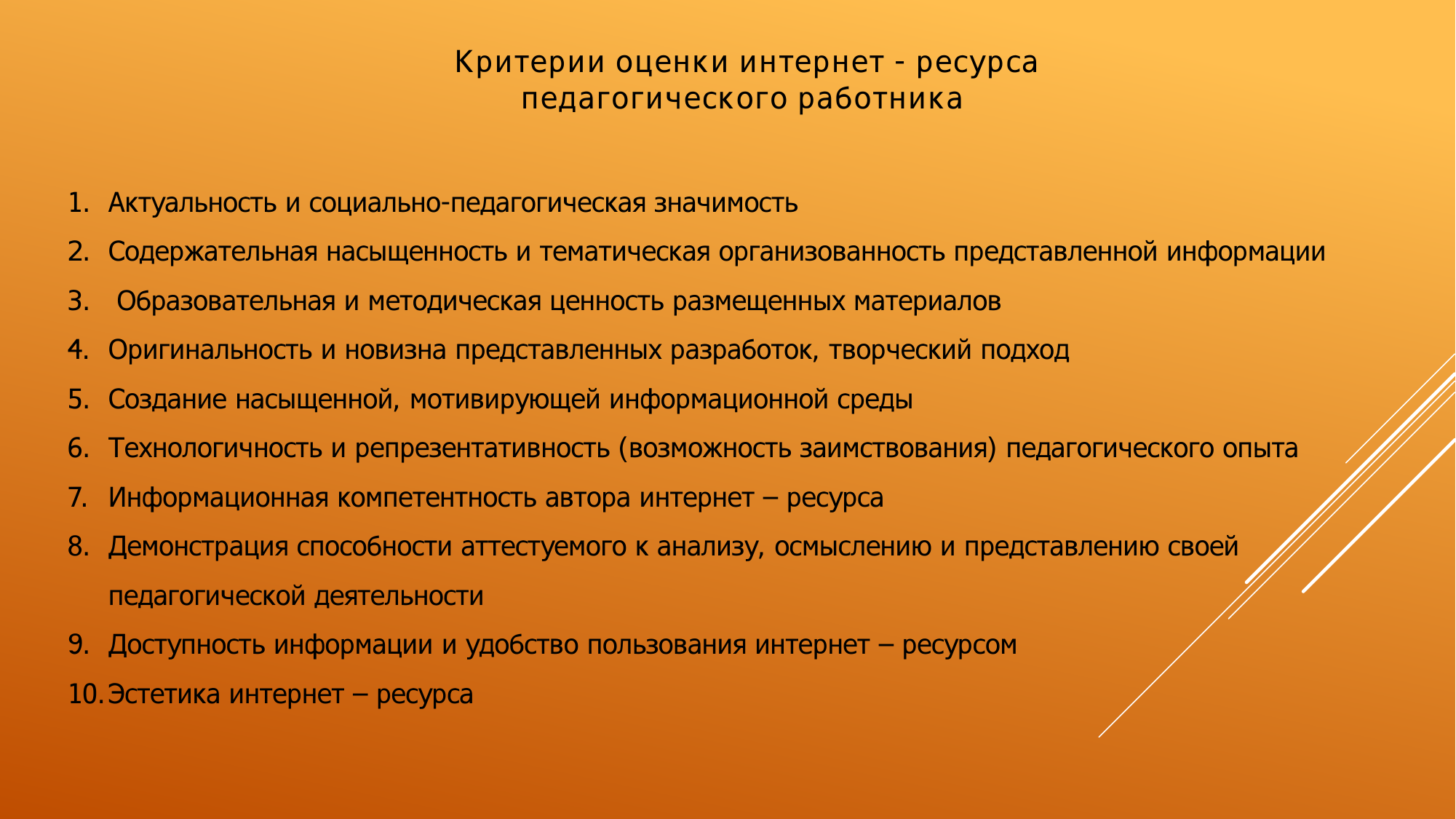

Критерии оценки интернет - ресурса педагогического работника
Актуальность и социально-педагогическая значимость
Содержательная насыщенность и тематическая организованность представленной информации
 Образовательная и методическая ценность размещенных материалов
Оригинальность и новизна представленных разработок, творческий подход
Создание насыщенной, мотивирующей информационной среды
Технологичность и репрезентативность (возможность заимствования) педагогического опыта
Информационная компетентность автора интернет – ресурса
Демонстрация способности аттестуемого к анализу, осмыслению и представлению своей педагогической деятельности
Доступность информации и удобство пользования интернет – ресурсом
Эстетика интернет – ресурса